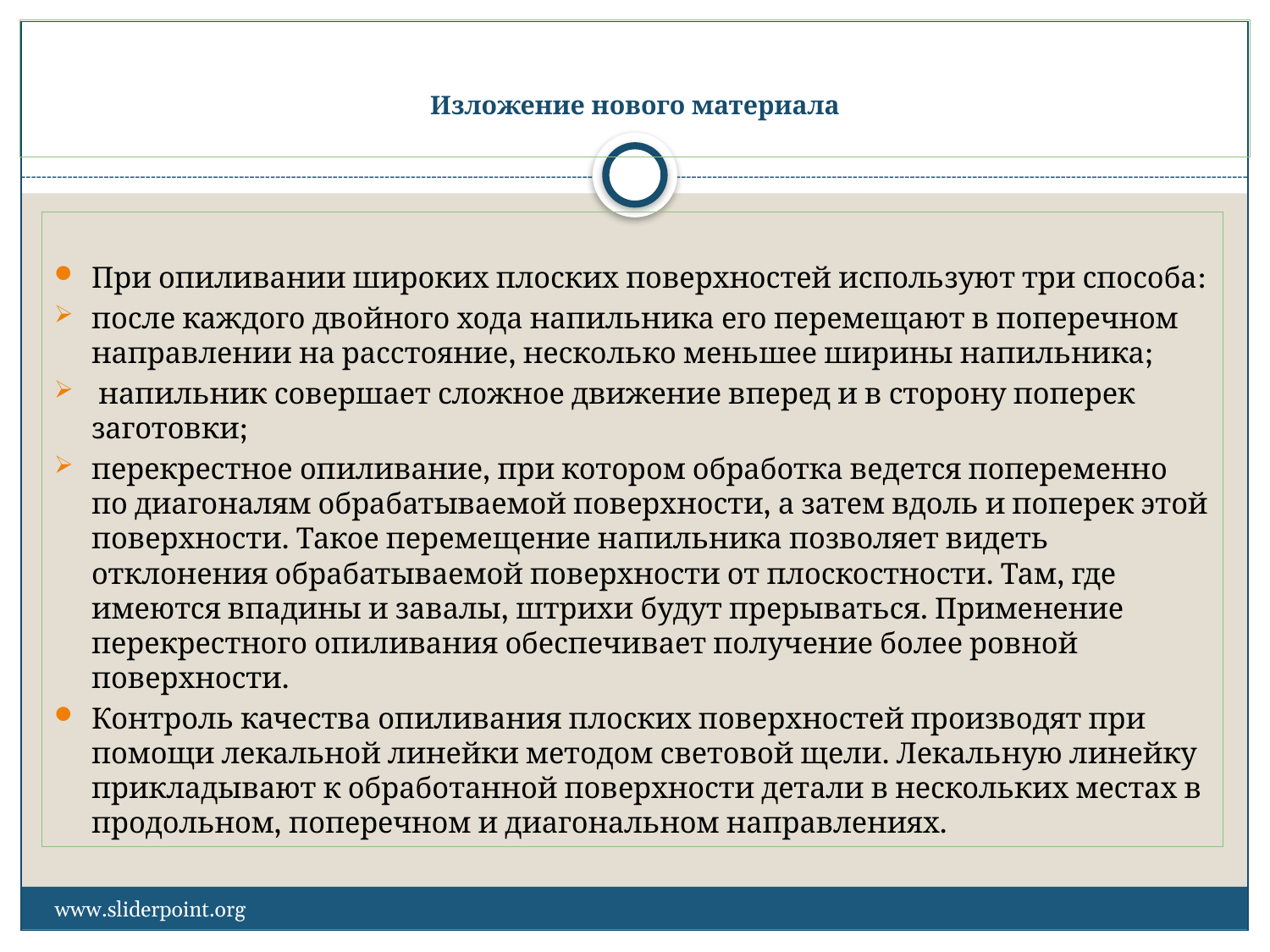

# Изложение нового материала

При опиливании широких плоских поверхностей используют три способа:
после каждого двойного хода напильника его перемещают в поперечном направлении на расстояние, несколько меньшее ширины напильника;
 напильник совершает сложное движение вперед и в сторону поперек заготовки;
перекрестное опиливание, при котором обработка ведется попеременно по диагоналям обрабатываемой поверхности, а затем вдоль и поперек этой поверхности. Такое перемещение напильника позволяет видеть отклонения обрабатываемой поверхности от плоскостности. Там, где имеются впадины и завалы, штрихи будут прерываться. Применение перекрестного опиливания обеспечивает получение более ровной поверхности.
Контроль качества опиливания плоских поверхностей производят при помощи лекальной линейки методом световой щели. Лекальную линейку прикладывают к обработанной поверхности детали в нескольких местах в продольном, поперечном и диагональном направлениях.
www.sliderpoint.org